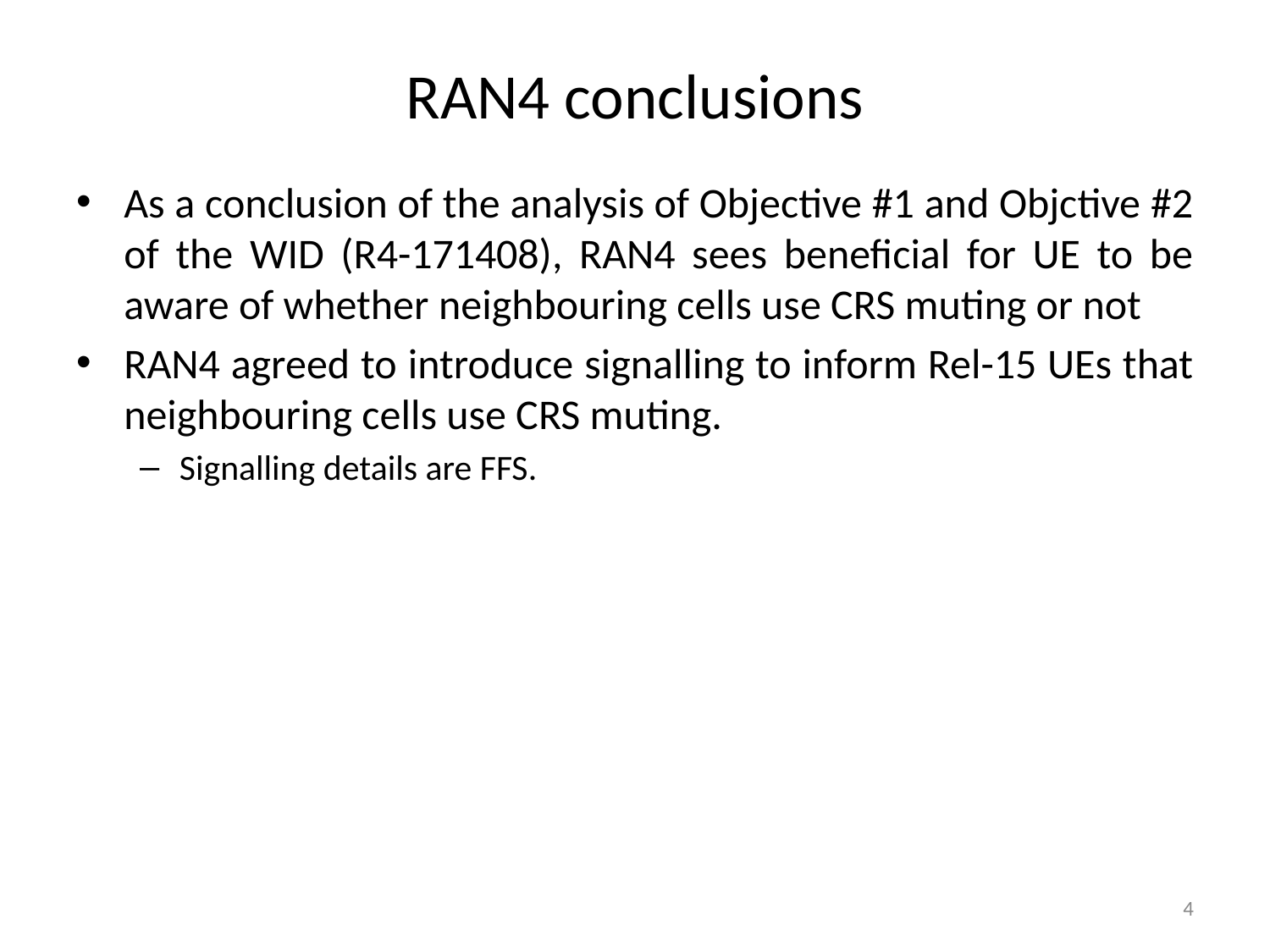

# RAN4 conclusions
As a conclusion of the analysis of Objective #1 and Objctive #2 of the WID (R4-171408), RAN4 sees beneficial for UE to be aware of whether neighbouring cells use CRS muting or not
RAN4 agreed to introduce signalling to inform Rel-15 UEs that neighbouring cells use CRS muting.
Signalling details are FFS.

4